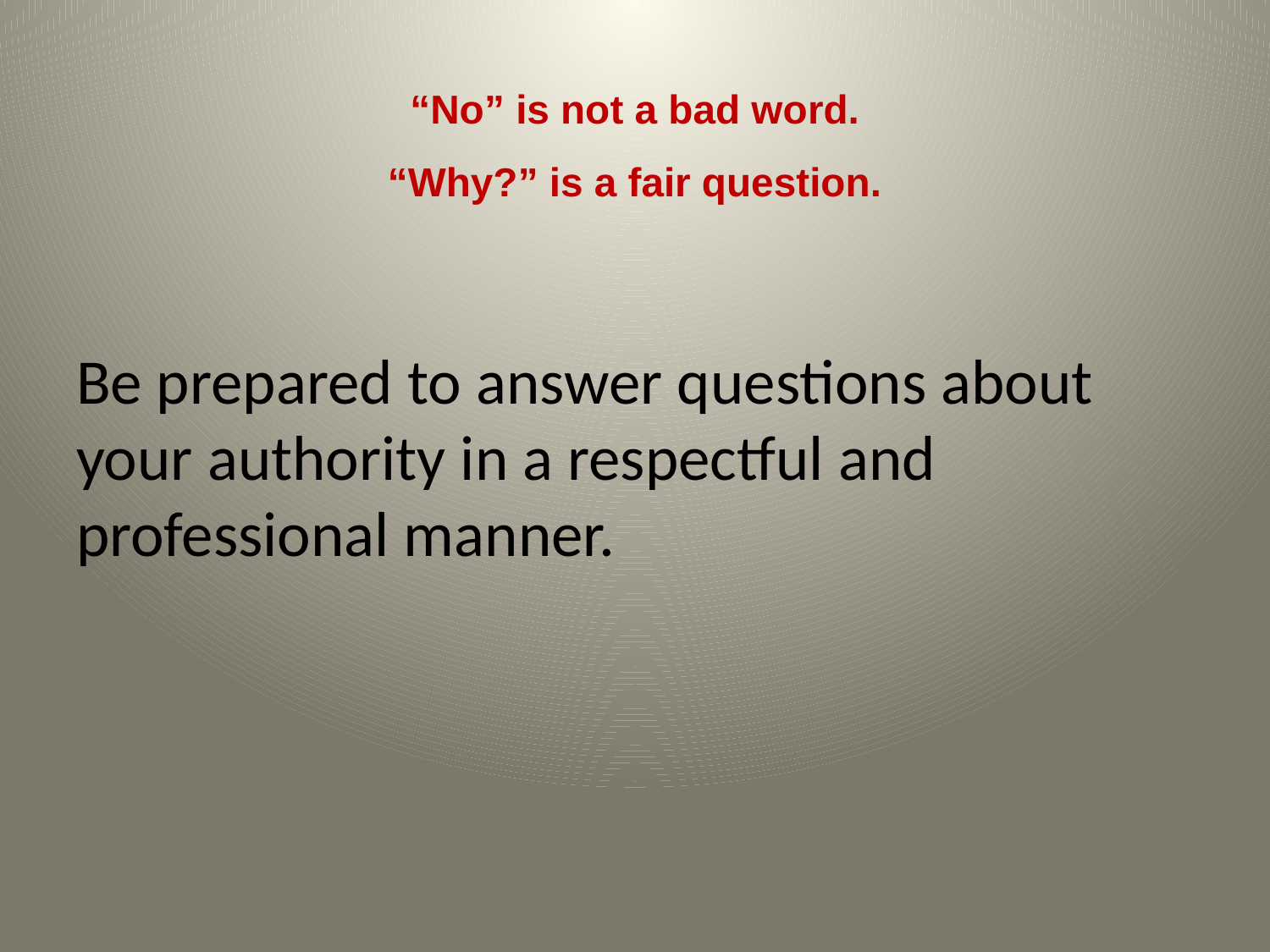

# “No” is not a bad word. “Why?” is a fair question.
Be prepared to answer questions about your authority in a respectful and professional manner.